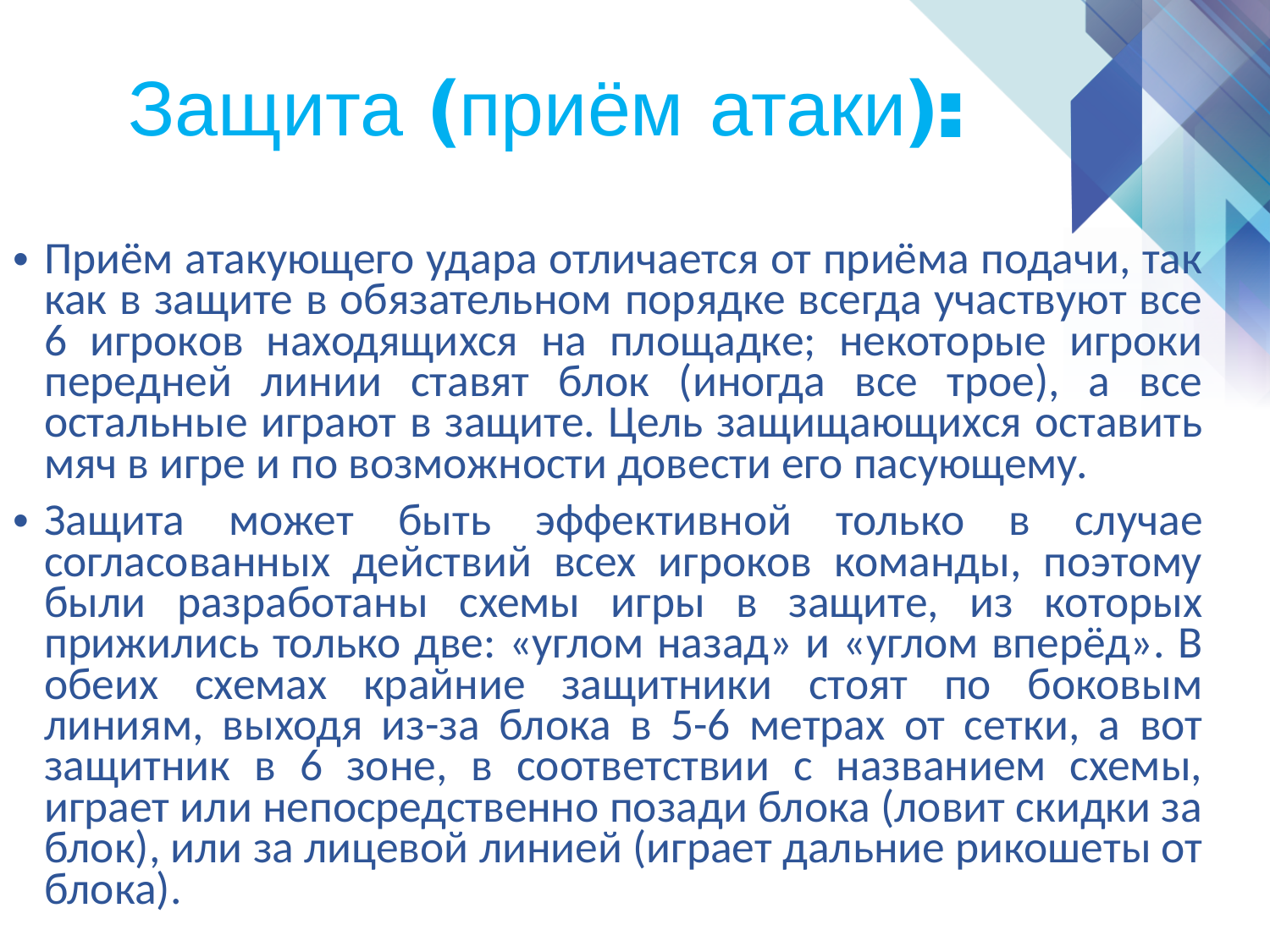

Защита (приём атаки):
# Приём атакующего удара отличается от приёма подачи, так как в защите в обязательном порядке всегда участвуют все 6 игроков находящихся на площадке; некоторые игроки передней линии ставят блок (иногда все трое), а все остальные играют в защите. Цель защищающихся оставить мяч в игре и по возможности довести его пасующему.
Защита может быть эффективной только в случае согласованных действий всех игроков команды, поэтому были разработаны схемы игры в защите, из которых прижились только две: «углом назад» и «углом вперёд». В обеих схемах крайние защитники стоят по боковым линиям, выходя из-за блока в 5-6 метрах от сетки, а вот защитник в 6 зоне, в соответствии с названием схемы, играет или непосредственно позади блока (ловит скидки за блок), или за лицевой линией (играет дальние рикошеты от блока).